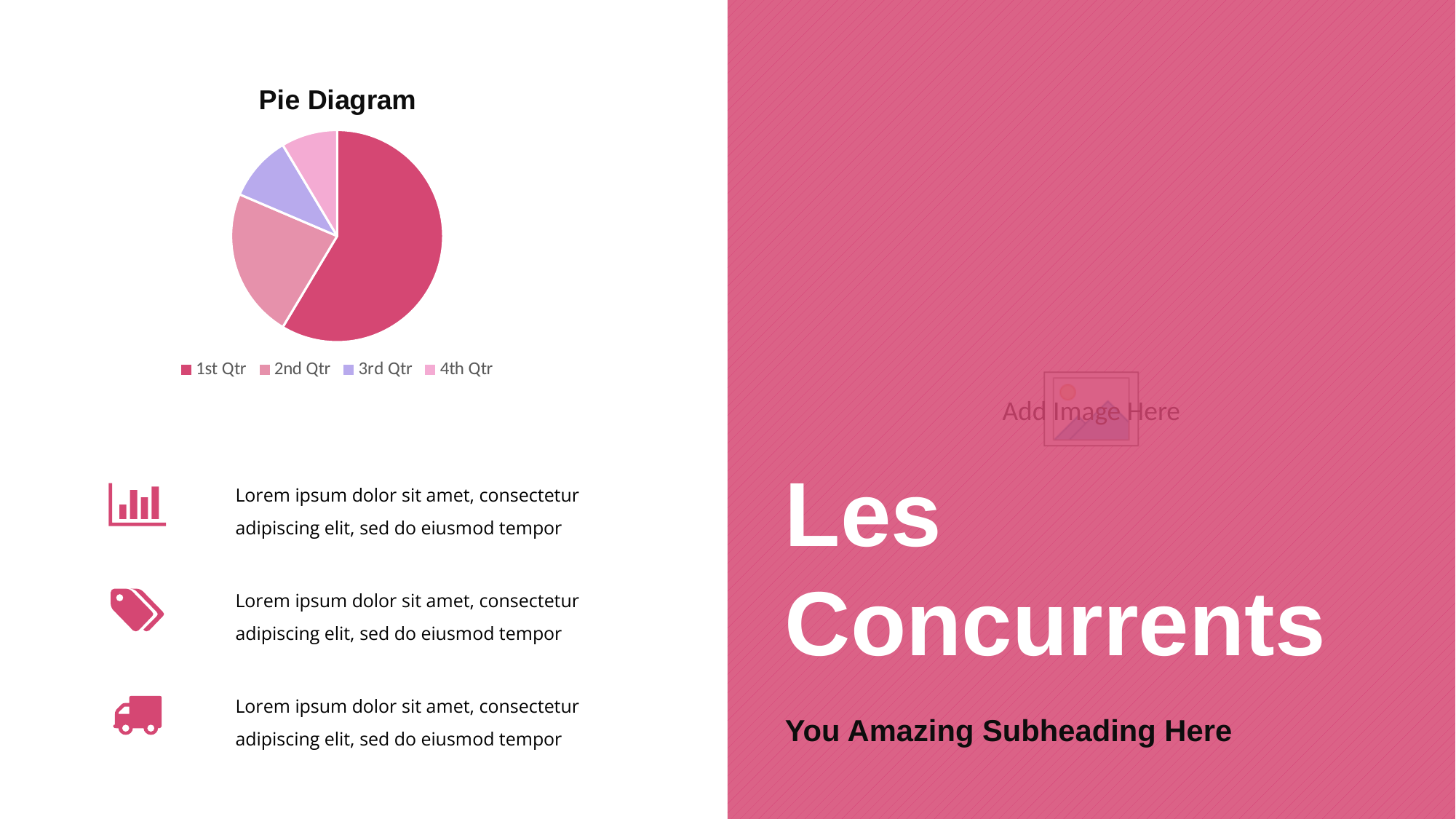

[unsupported chart]

Les
Concurrents
Lorem ipsum dolor sit amet, consectetur adipiscing elit, sed do eiusmod tempor

Lorem ipsum dolor sit amet, consectetur adipiscing elit, sed do eiusmod tempor

Lorem ipsum dolor sit amet, consectetur adipiscing elit, sed do eiusmod tempor

You Amazing Subheading Here